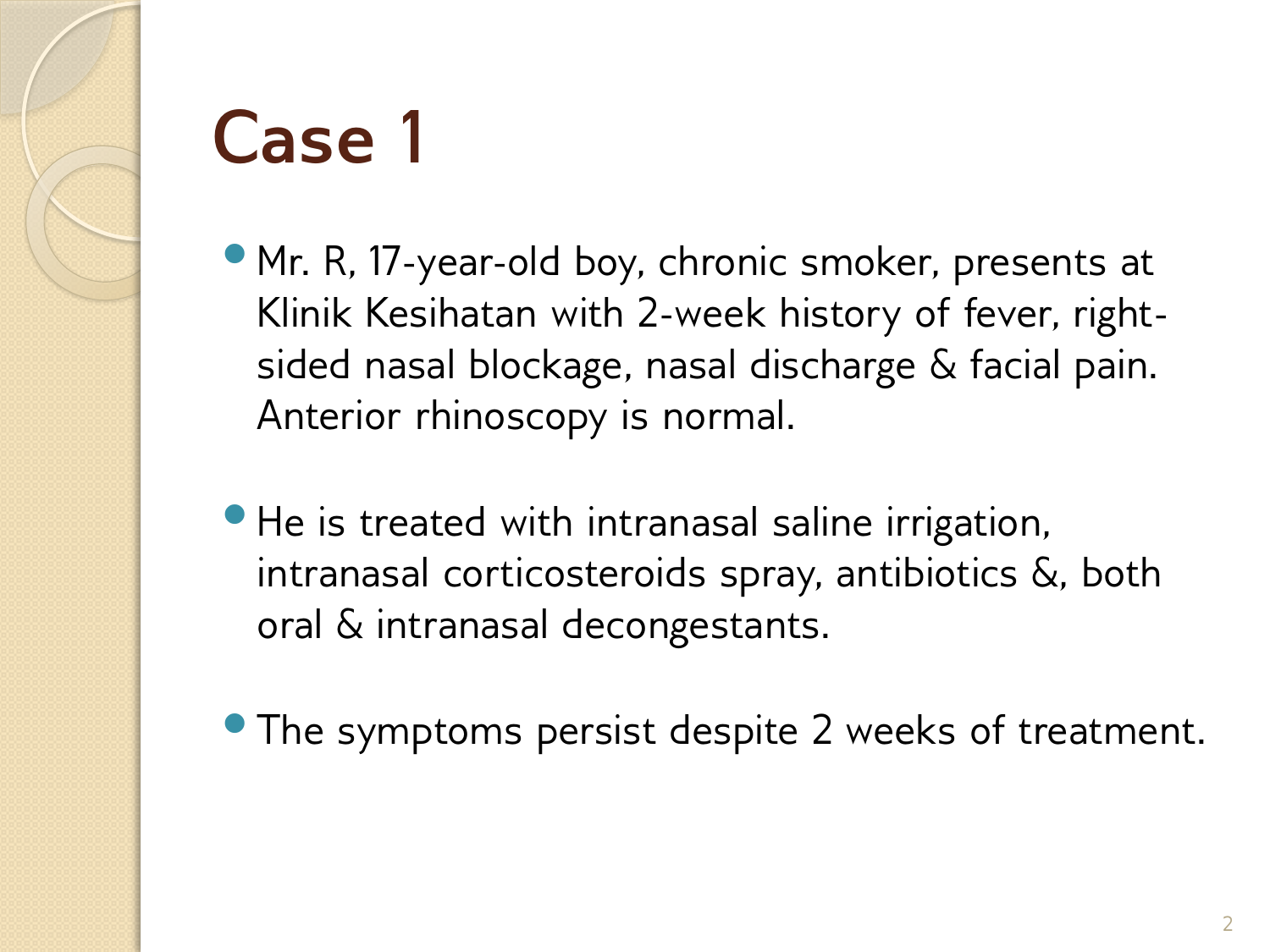

# Case 1
Mr. R, 17-year-old boy, chronic smoker, presents at Klinik Kesihatan with 2-week history of fever, right-sided nasal blockage, nasal discharge & facial pain. Anterior rhinoscopy is normal.

He is treated with intranasal saline irrigation, intranasal corticosteroids spray, antibiotics &, both oral & intranasal decongestants.

The symptoms persist despite 2 weeks of treatment.

2